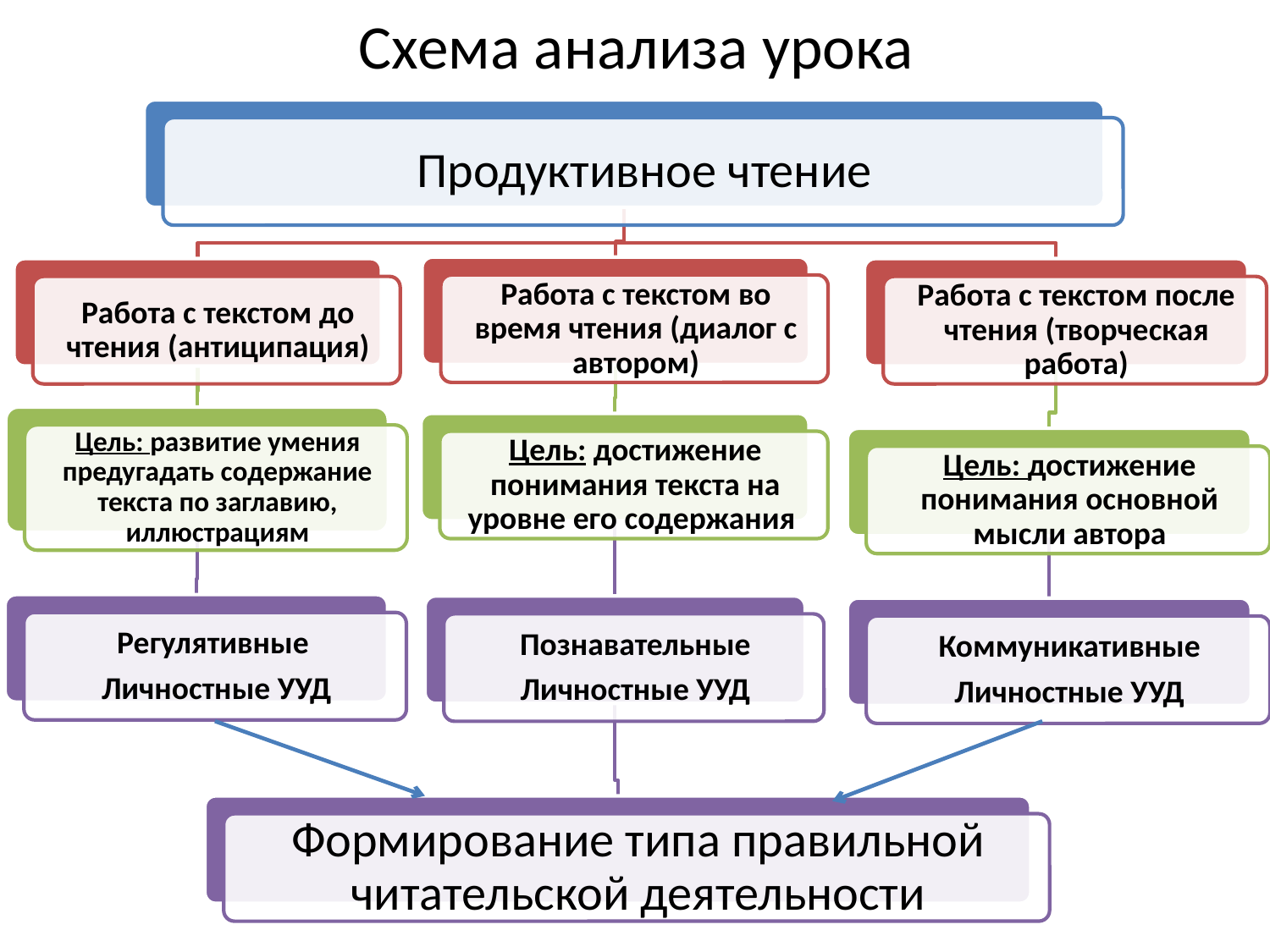

Продуктивное чтение
Работа с текстом до чтения (антиципация)
Цель: развитие умения предугадать содержание текста по заглавию, иллюстрациям
Регулятивные
Личностные УУД
Работа с текстом во время чтения (диалог с автором)
Цель: достижение понимания текста на уровне его содержания
Познавательные
Личностные УУД
Формирование типа правильной читательской деятельности
Работа с текстом после чтения (творческая работа)
Цель: достижение понимания основной мысли автора
Коммуникативные
Личностные УУД
# Схема анализа урока